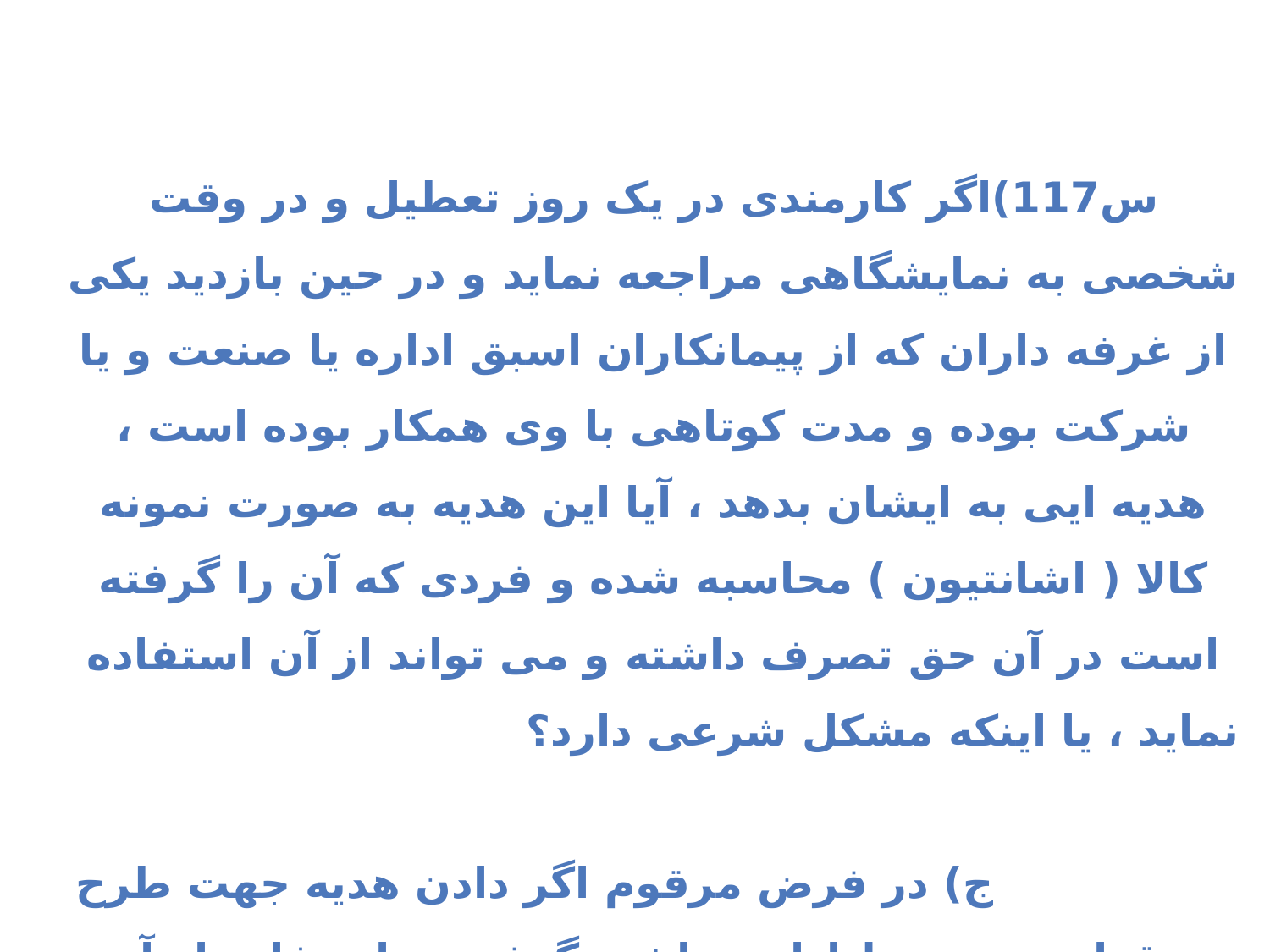

س117)اگر کارمندی در یک روز تعطیل و در وقت شخصی به نمایشگاهی مراجعه نماید و در حین بازدید یکی از غرفه داران که از پیمانکاران اسبق اداره یا صنعت و یا شرکت بوده و مدت کوتاهی با وی همکار بوده است ، هدیه ایی به ایشان بدهد ، آیا این هدیه به صورت نمونه کالا ( اشانتیون ) محاسبه شده و فردی که آن را گرفته است در آن حق تصرف داشته و می تواند از آن استفاده نماید ، یا اینکه مشکل شرعی دارد؟                                                                                                                                ج) در فرض مرقوم اگر دادن هدیه جهت طرح توقعات در محیط اداره نباشد، گرفتن و استفاده از آن اشکال ندارد.
(  لیدر، شماره استفتاء: 586604   تاریخ استفتاء: 1394/07/06 )